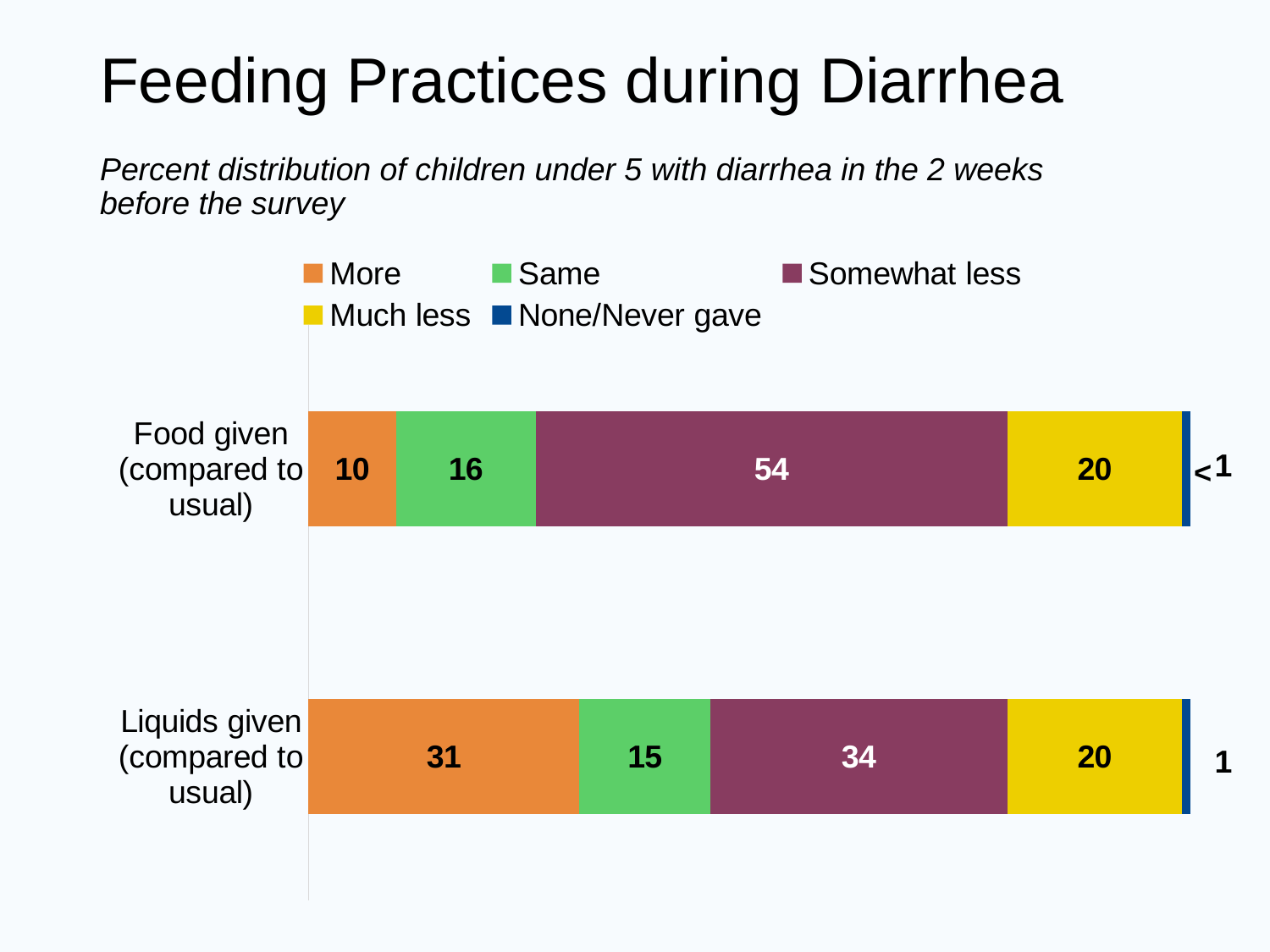

# Feeding Practices during Diarrhea
Percent distribution of children under 5 with diarrhea in the 2 weeks before the survey

### Chart

| Category | More | Same | Somewhat less | Much less | None/Never gave |
|---|---|---|---|---|---|
| Liquids given (compared to usual) | 31.0 | 15.0 | 34.0 | 20.0 | 1.0 |
| Food given (compared to usual) | 10.0 | 16.0 | 54.0 | 20.0 | 1.0 |
<